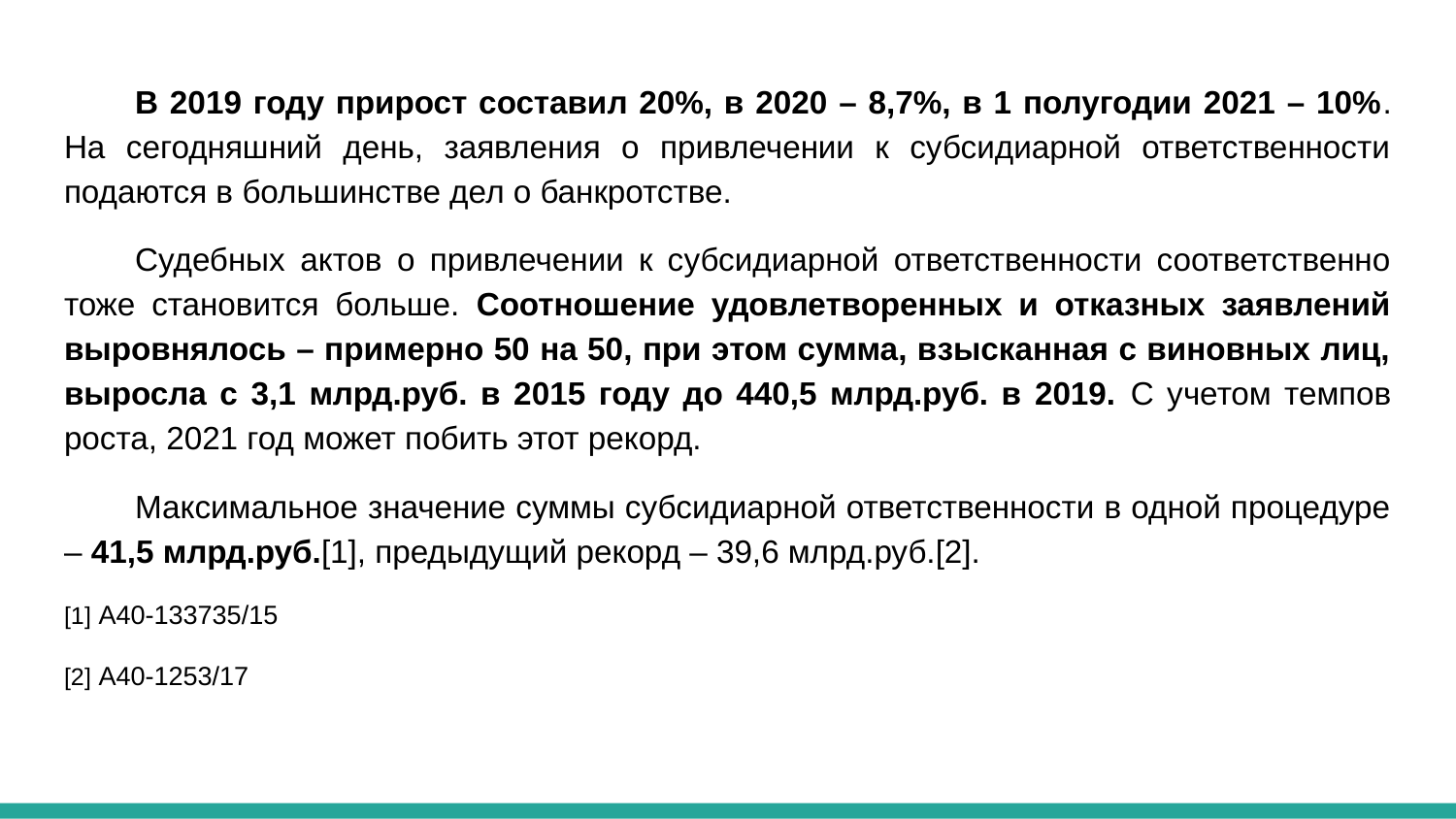

В 2019 году прирост составил 20%, в 2020 – 8,7%, в 1 полугодии 2021 – 10%. На сегодняшний день, заявления о привлечении к субсидиарной ответственности подаются в большинстве дел о банкротстве.
Судебных актов о привлечении к субсидиарной ответственности соответственно тоже становится больше. Соотношение удовлетворенных и отказных заявлений выровнялось – примерно 50 на 50, при этом сумма, взысканная с виновных лиц, выросла с 3,1 млрд.руб. в 2015 году до 440,5 млрд.руб. в 2019. С учетом темпов роста, 2021 год может побить этот рекорд.
Максимальное значение суммы субсидиарной ответственности в одной процедуре – 41,5 млрд.руб.[1], предыдущий рекорд – 39,6 млрд.руб.[2].
[1] А40-133735/15
[2] А40-1253/17